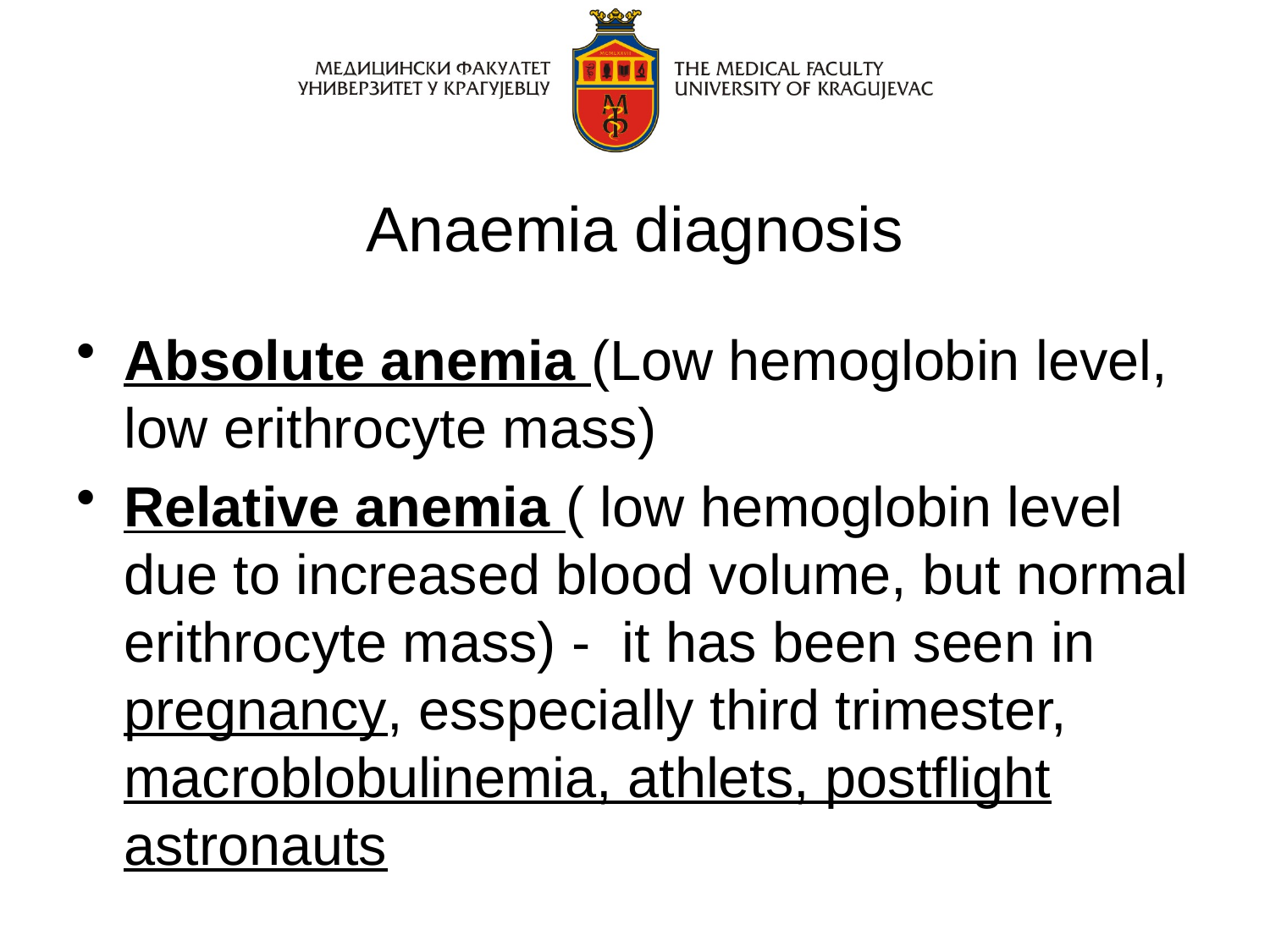

# Anaemia diagnosis
Absolute anemia (Low hemoglobin level, low erithrocyte mass)
Relative anemia ( low hemoglobin level due to increased blood volume, but normal erithrocyte mass) -  it has been seen in pregnancy, esspecially third trimester, macroblobulinemia, athlets, postflight astronauts